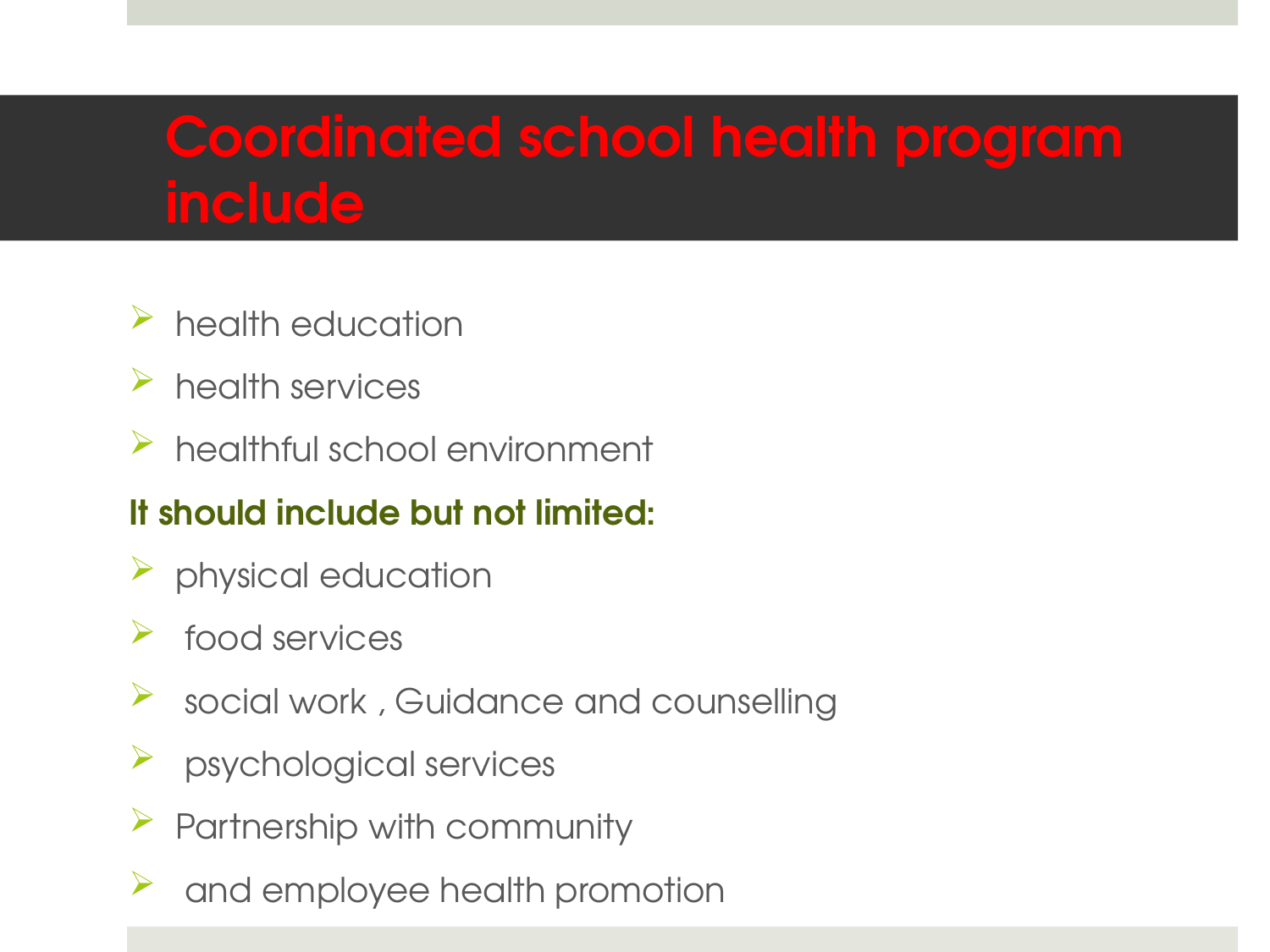

# Coordinated school health program include
health education
health services
healthful school environment
It should include but not limited:
physical education
 food services
 social work , Guidance and counselling
 psychological services
Partnership with community
 and employee health promotion